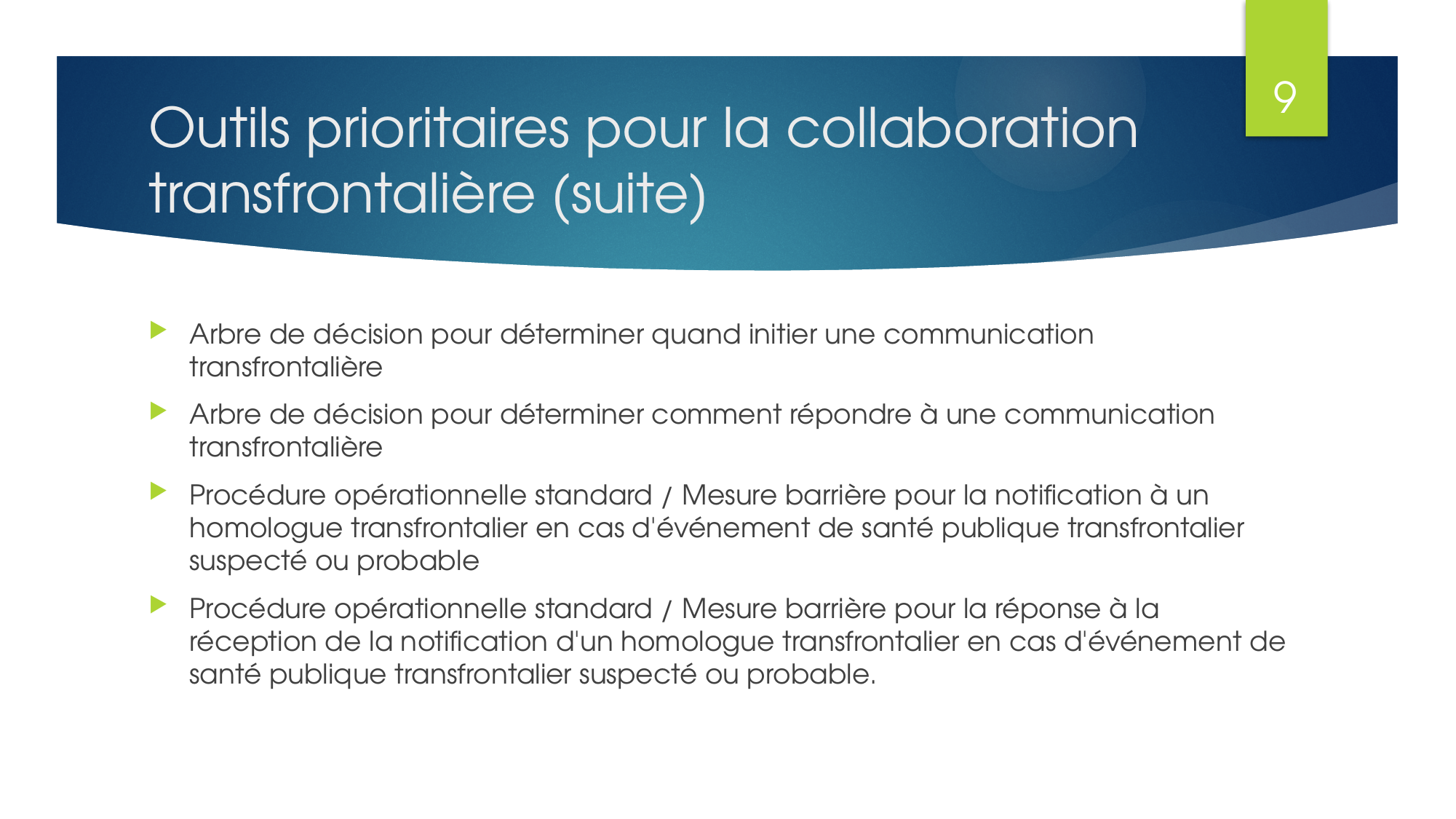

9
# Outils prioritaires pour la collaboration transfrontalière (suite)
Arbre de décision pour déterminer quand initier une communication transfrontalière
Arbre de décision pour déterminer comment répondre à une communication transfrontalière
Procédure opérationnelle standard / Mesure barrière pour la notification à un homologue transfrontalier en cas d'événement de santé publique transfrontalier suspecté ou probable
Procédure opérationnelle standard / Mesure barrière pour la réponse à la réception de la notification d'un homologue transfrontalier en cas d'événement de santé publique transfrontalier suspecté ou probable.